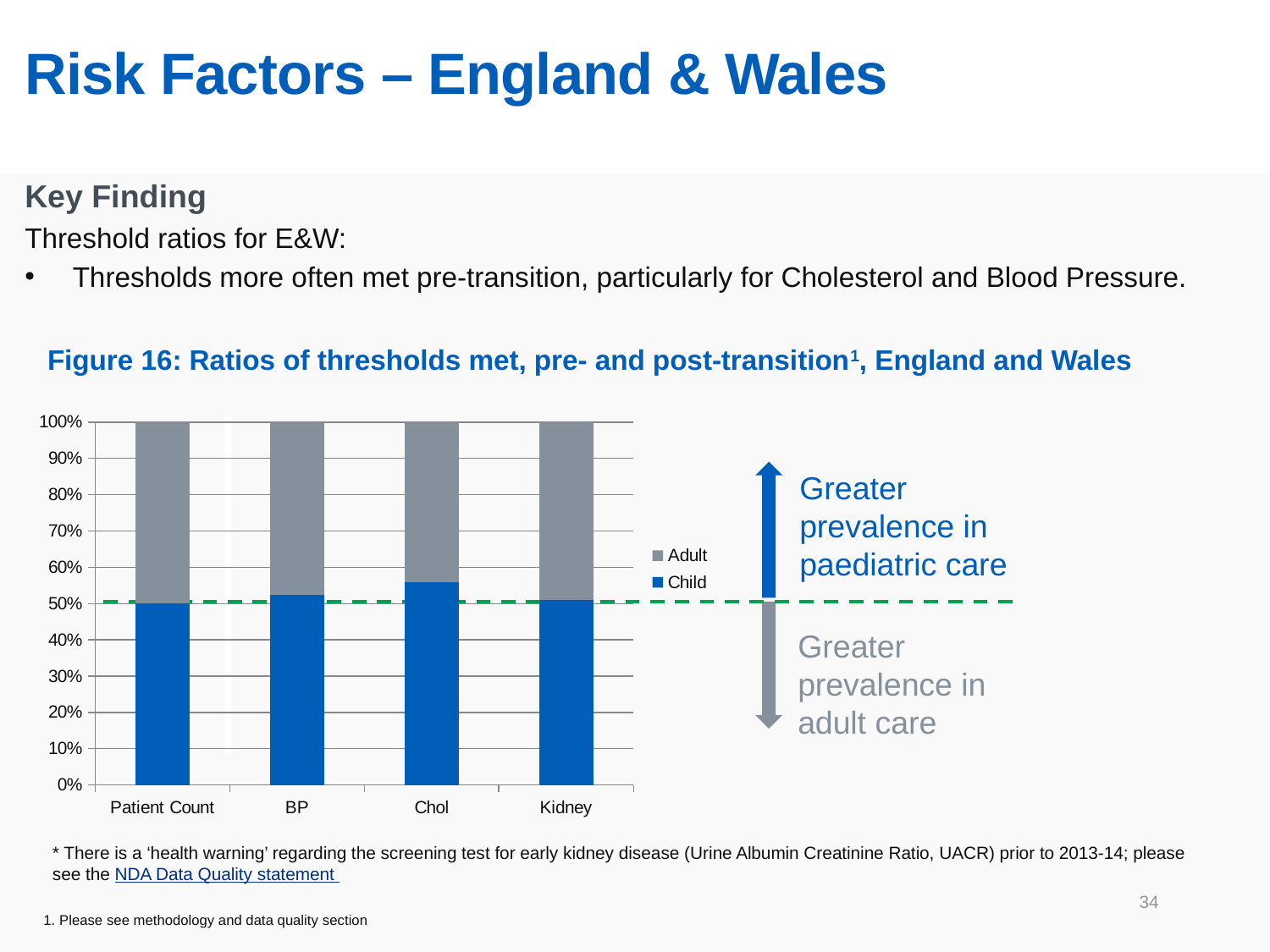

# Risk Factors – England & Wales
Key Finding
Threshold ratios for E&W:
Thresholds more often met pre-transition, particularly for Cholesterol and Blood Pressure.
Figure 16: Ratios of thresholds met, pre- and post-transition1, England and Wales

### Chart

| Category | Child | Adult |
|---|---|---|
| Patient Count | 16730.0 | 16730.0 |
| BP | 0.8178466076696165 | 0.740990620371894 |
| Chol | 0.36531815409636104 | 0.28923582580115037 |
| Kidney | 0.8381174036720972 | 0.8036193029490617 |
Greater prevalence in paediatric care

Greater prevalence in adult care
* There is a ‘health warning’ regarding the screening test for early kidney disease (Urine Albumin Creatinine Ratio, UACR) prior to 2013-14; please see the NDA Data Quality statement
34
1. Please see methodology and data quality section